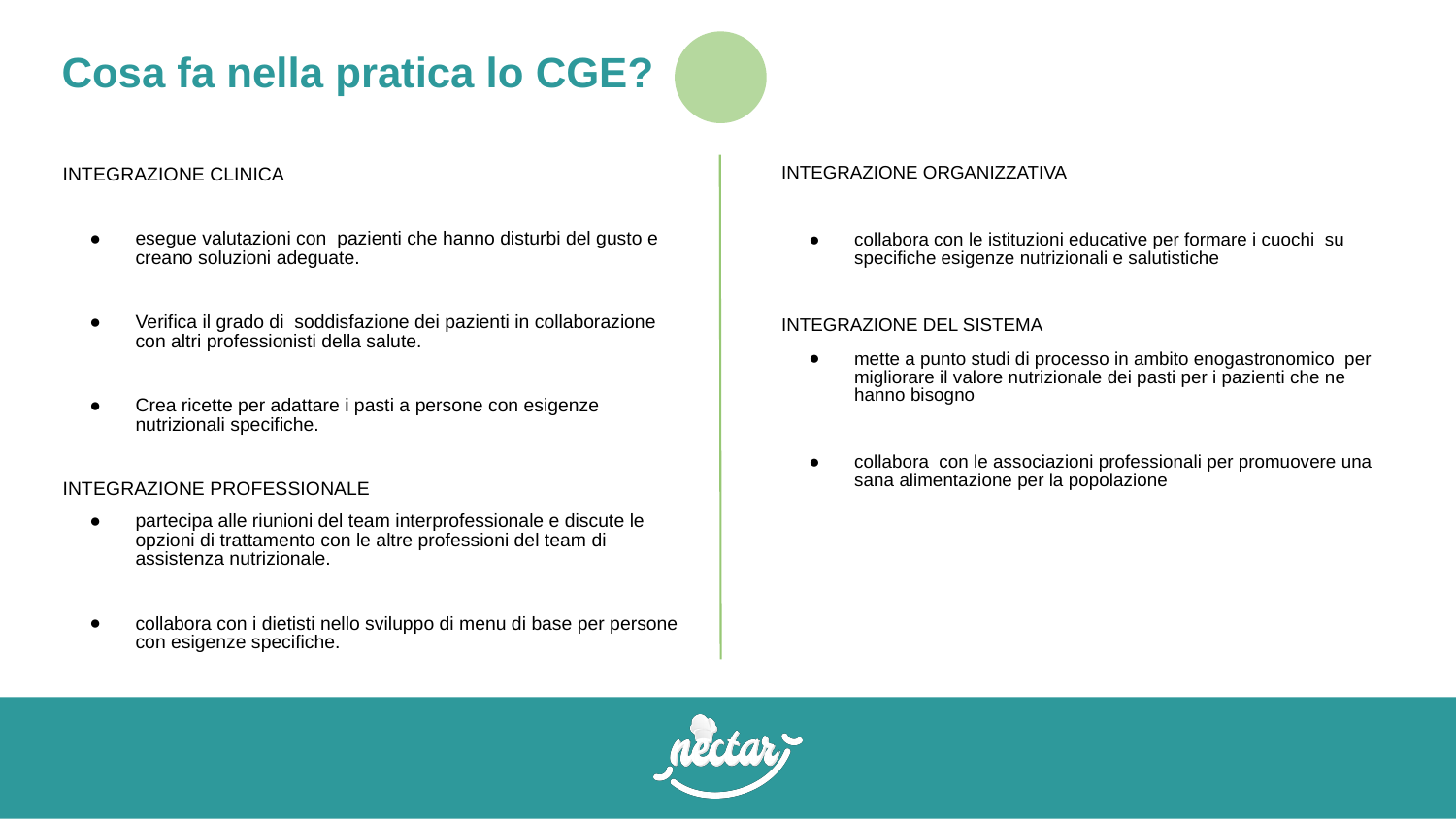

Cosa fa nella pratica lo CGE?
INTEGRAZIONE ORGANIZZATIVA

collabora con le istituzioni educative per formare i cuochi  su specifiche esigenze nutrizionali e salutistiche

INTEGRAZIONE DEL SISTEMA
mette a punto studi di processo in ambito enogastronomico  per migliorare il valore nutrizionale dei pasti per i pazienti che ne hanno bisogno

collabora  con le associazioni professionali per promuovere una sana alimentazione per la popolazione

INTEGRAZIONE CLINICA

esegue valutazioni con  pazienti che hanno disturbi del gusto e creano soluzioni adeguate.

Verifica il grado di  soddisfazione dei pazienti in collaborazione con altri professionisti della salute.

Crea ricette per adattare i pasti a persone con esigenze nutrizionali specifiche.

INTEGRAZIONE PROFESSIONALE
partecipa alle riunioni del team interprofessionale e discute le opzioni di trattamento con le altre professioni del team di assistenza nutrizionale.

collabora con i dietisti nello sviluppo di menu di base per persone con esigenze specifiche.